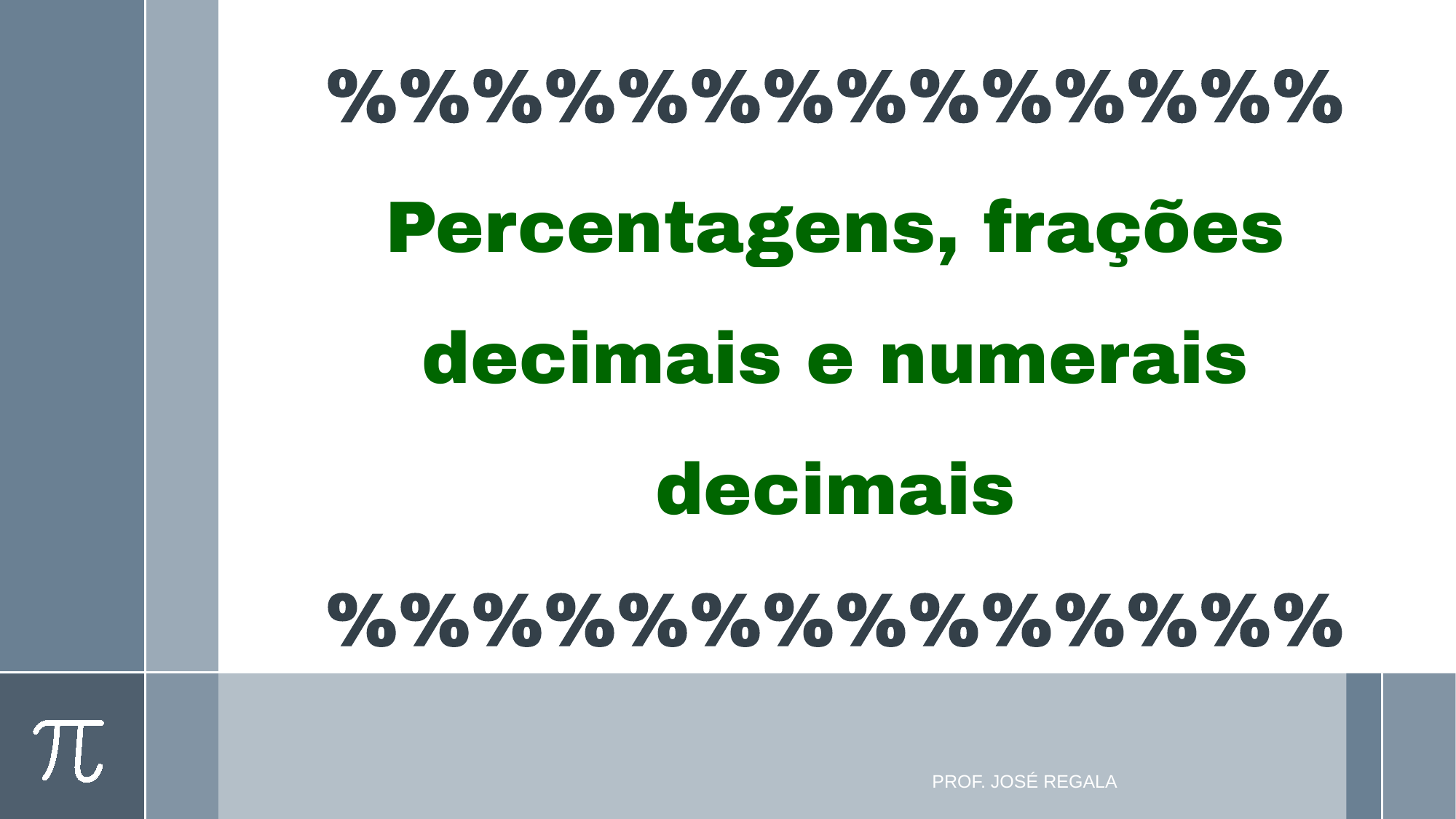

# %%%%%%%%%%%%%% Percentagens, frações decimais e numerais decimais %%%%%%%%%%%%%%
Prof. José Regala